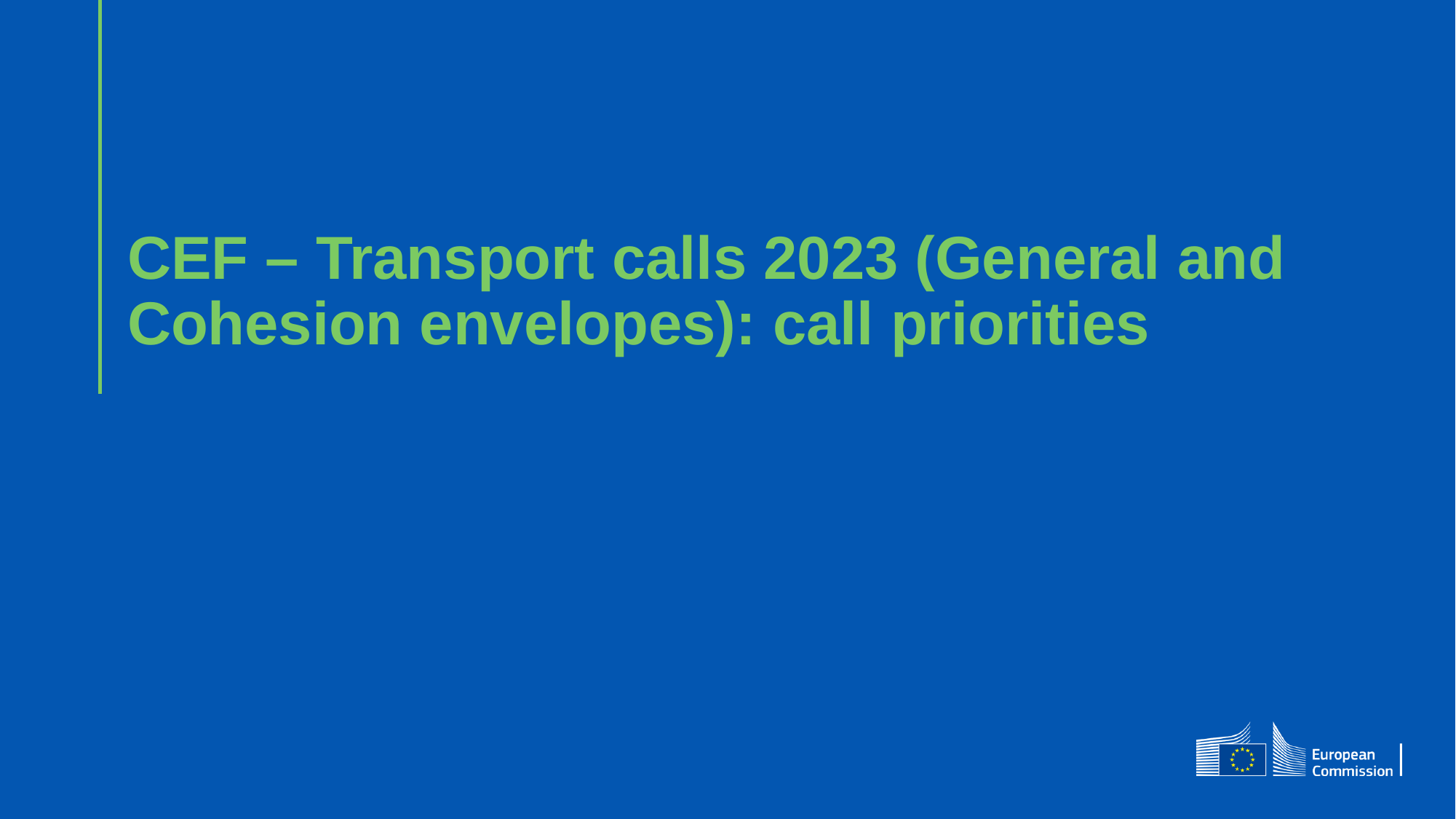

# CEF – Transport calls 2023 (General and Cohesion envelopes): call priorities